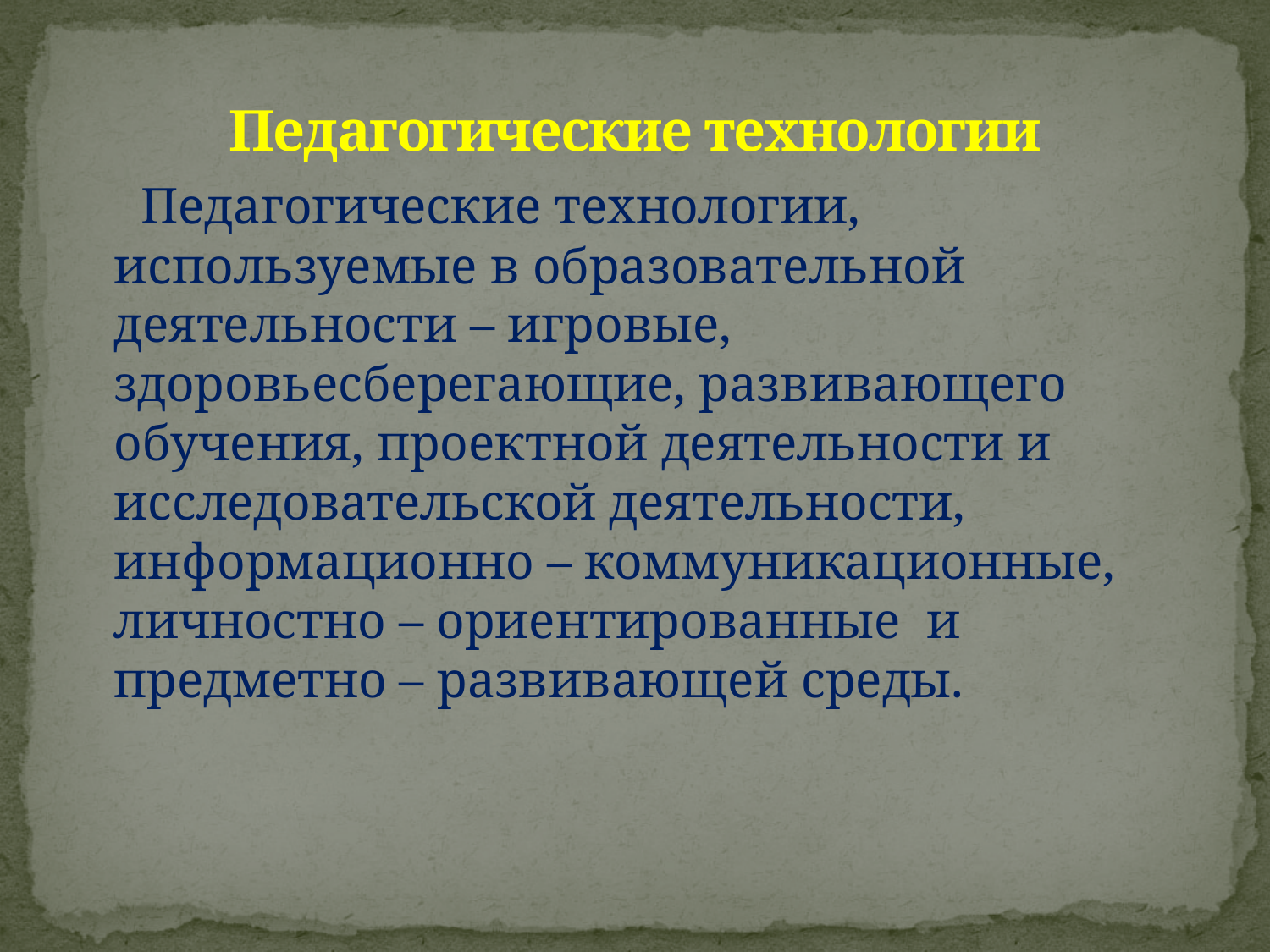

# Педагогические технологии
     Педагогические технологии, используемые в образовательной деятельности – игровые, здоровьесберегающие, развивающего обучения, проектной деятельности и исследовательской деятельности, информационно – коммуникационные, личностно – ориентированные  и предметно – развивающей среды.